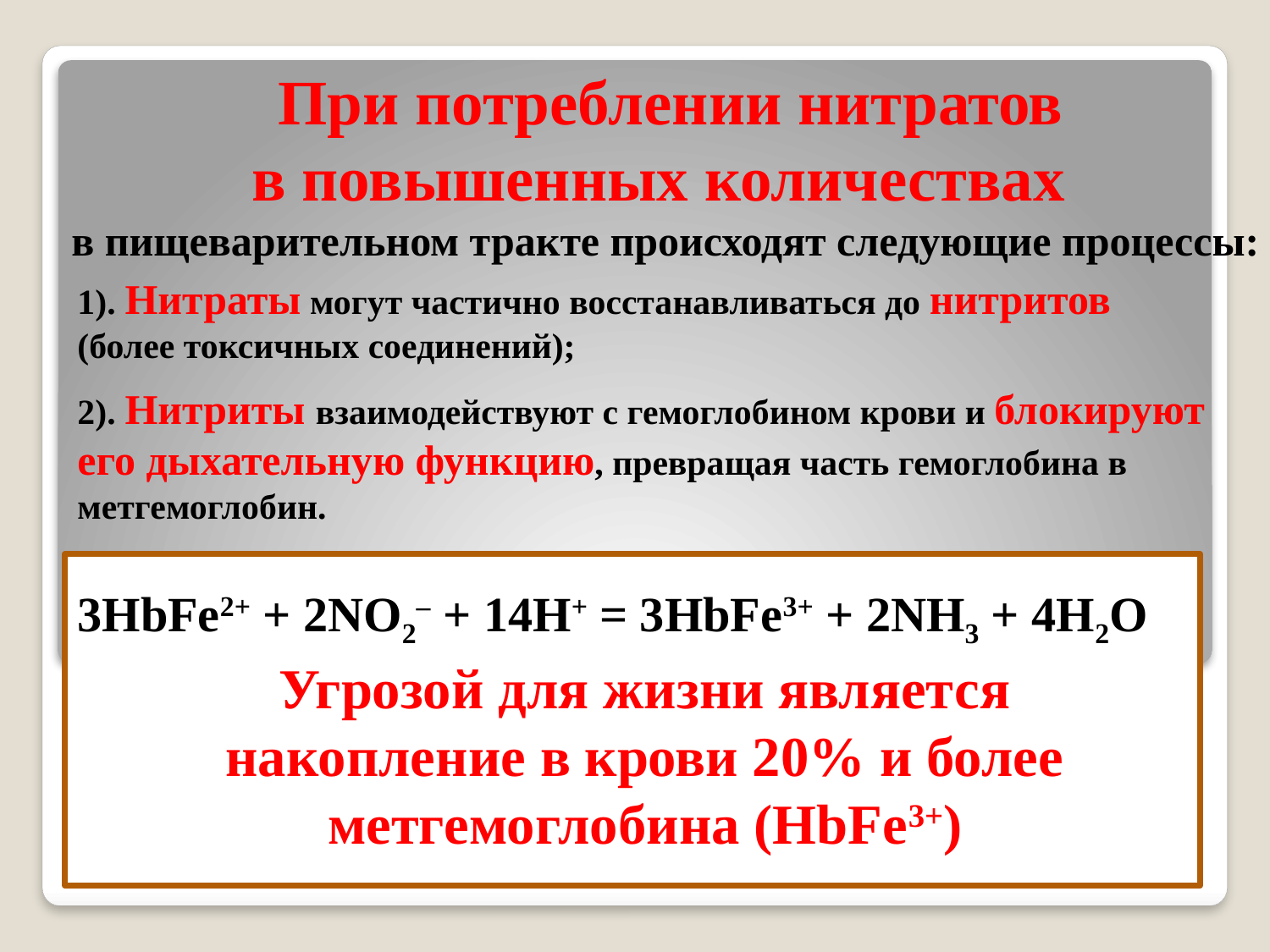

При потреблении нитратов
в повышенных количествах
в пищеварительном тракте происходят следующие процессы:
1). Нитраты могут частично восстанавливаться до нитритов
(более токсичных соединений);
2). Нитриты взаимодействуют с гемоглобином крови и блокируют его дыхательную функцию, превращая часть гемоглобина в метгемоглобин.

3HbFe2+ + 2NO2– + 14H+ = 3HbFe3+ + 2NH3 + 4H2O
Угрозой для жизни является накопление в крови 20% и более метгемоглобина (HbFe3+)